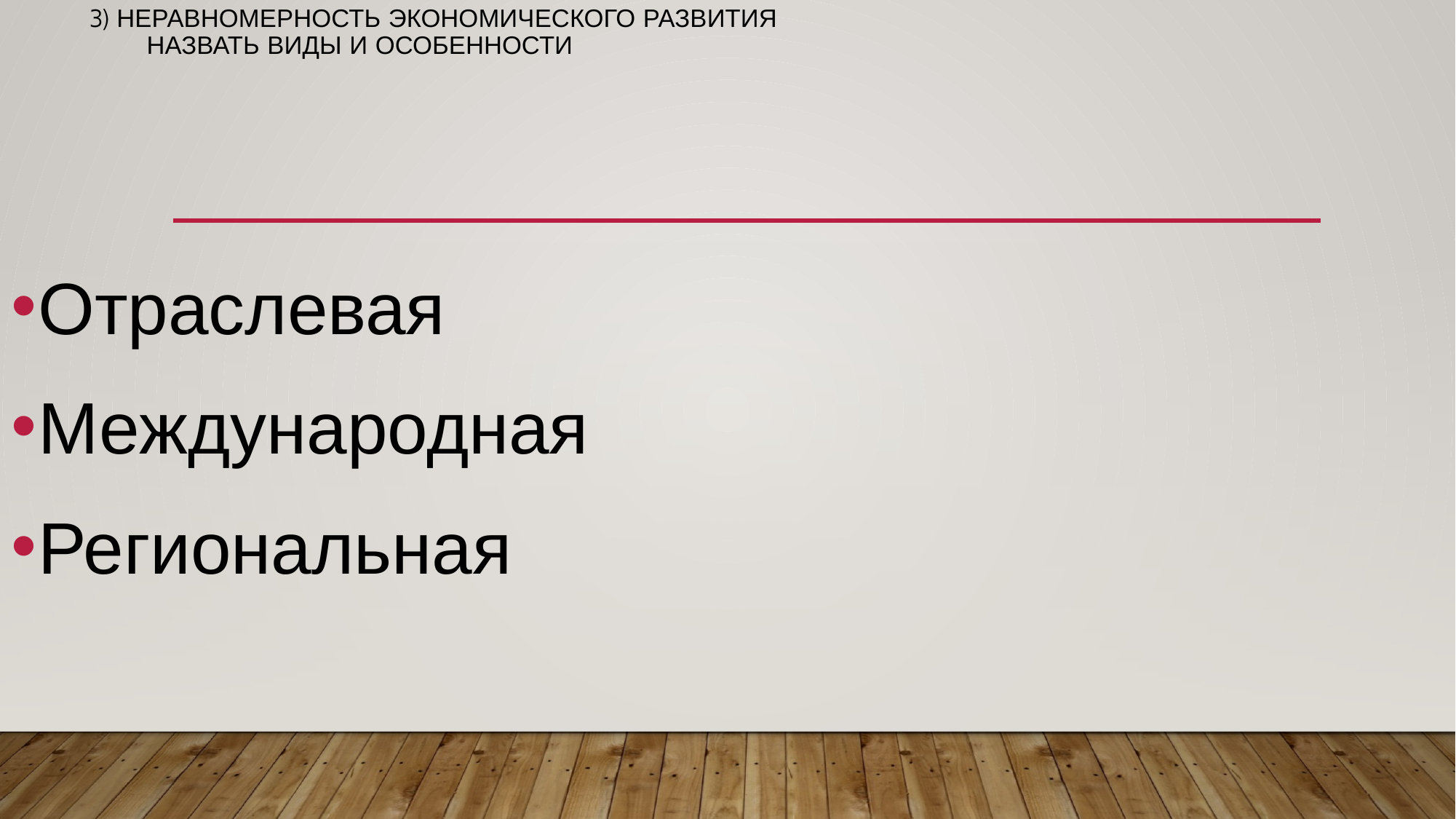

# 3) Неравномерность экономического развития назвать виды и особенности
Отраслевая
Международная
Региональная